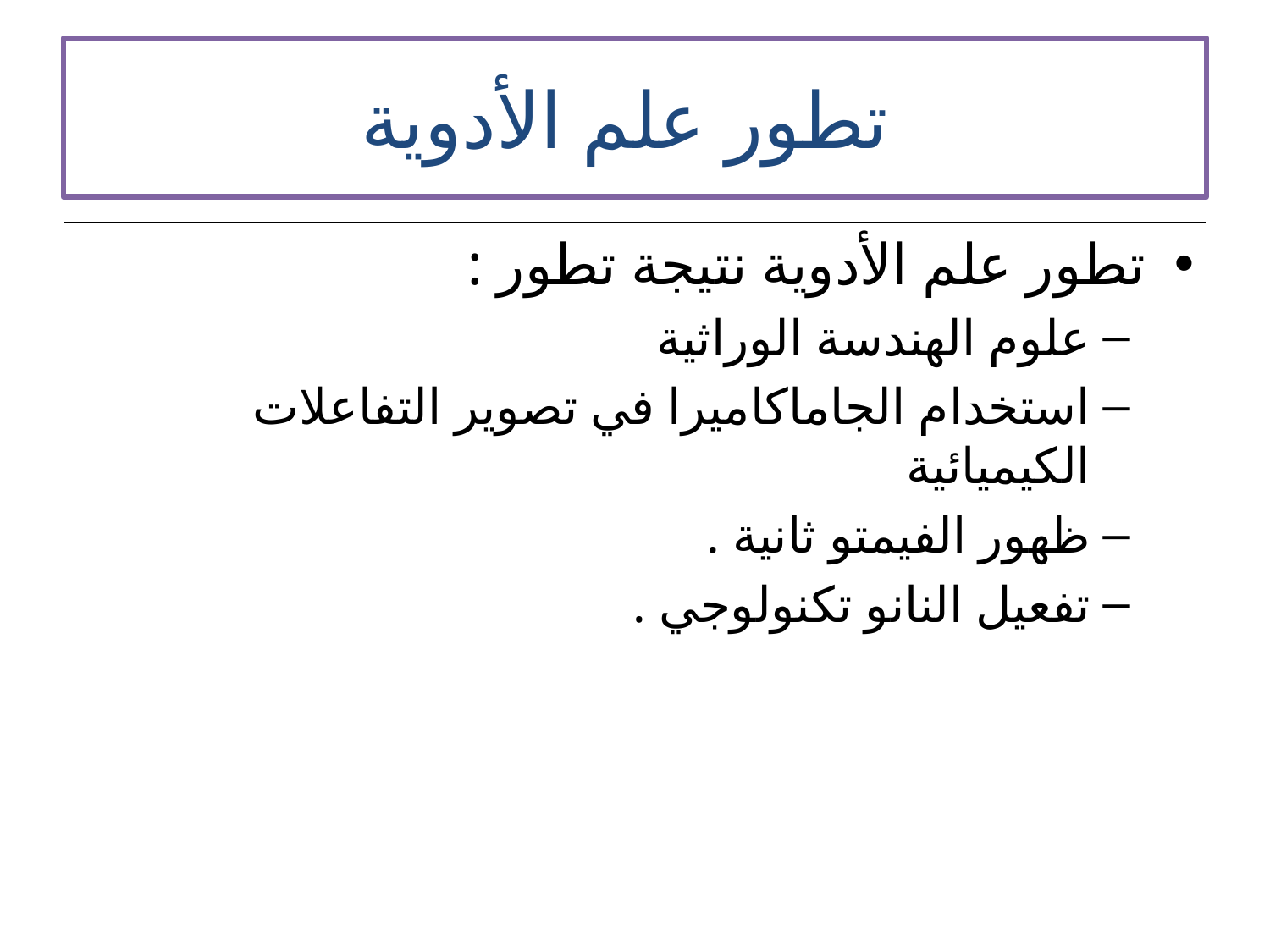

# تطور علم الأدوية
تطور علم الأدوية نتيجة تطور :
علوم الهندسة الوراثية
استخدام الجاماكاميرا في تصوير التفاعلات الكيميائية
ظهور الفيمتو ثانية .
تفعيل النانو تكنولوجي .